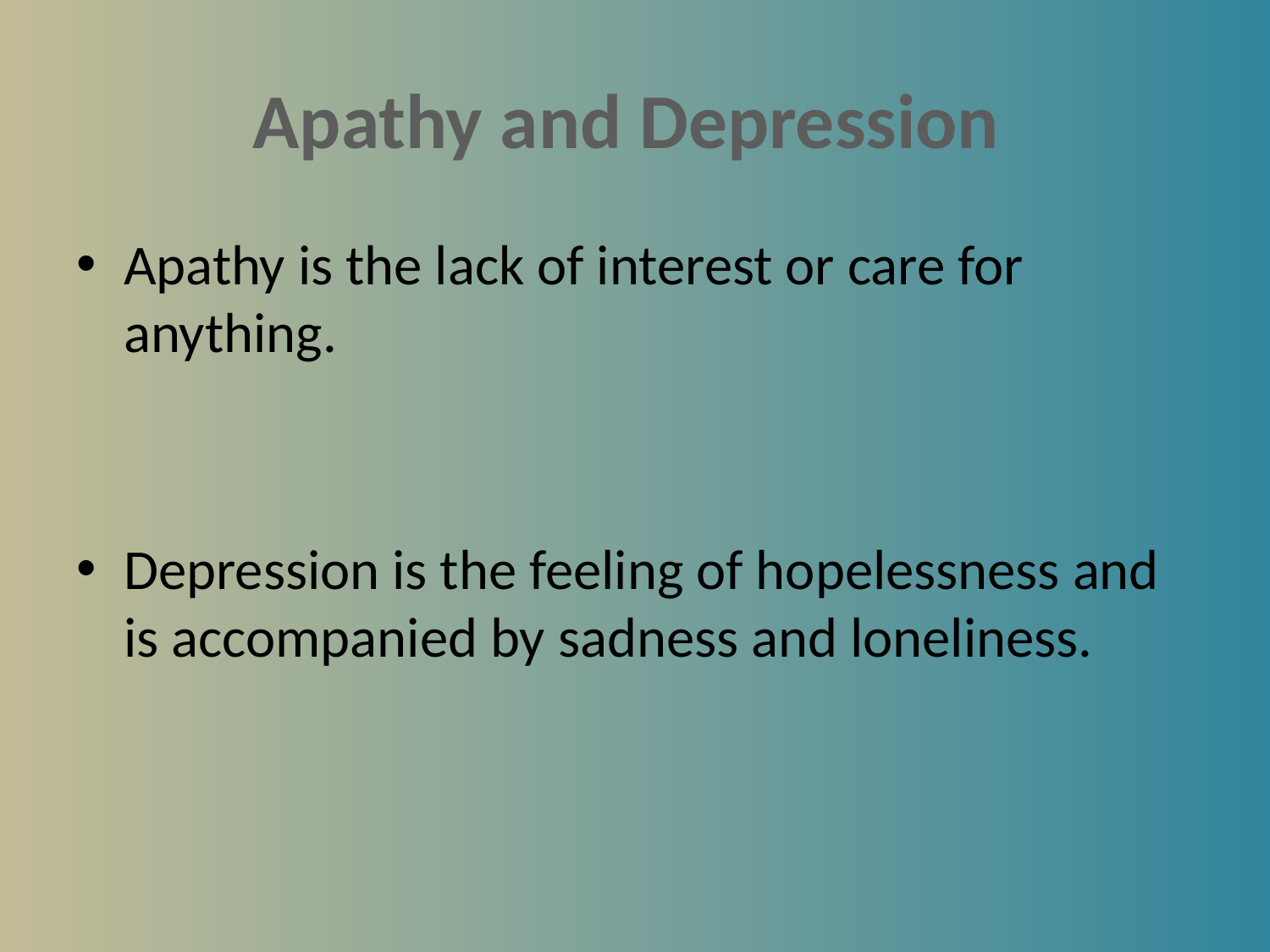

# Apathy and Depression
Apathy is the lack of interest or care for anything.

Depression is the feeling of hopelessness and is accompanied by sadness and loneliness.